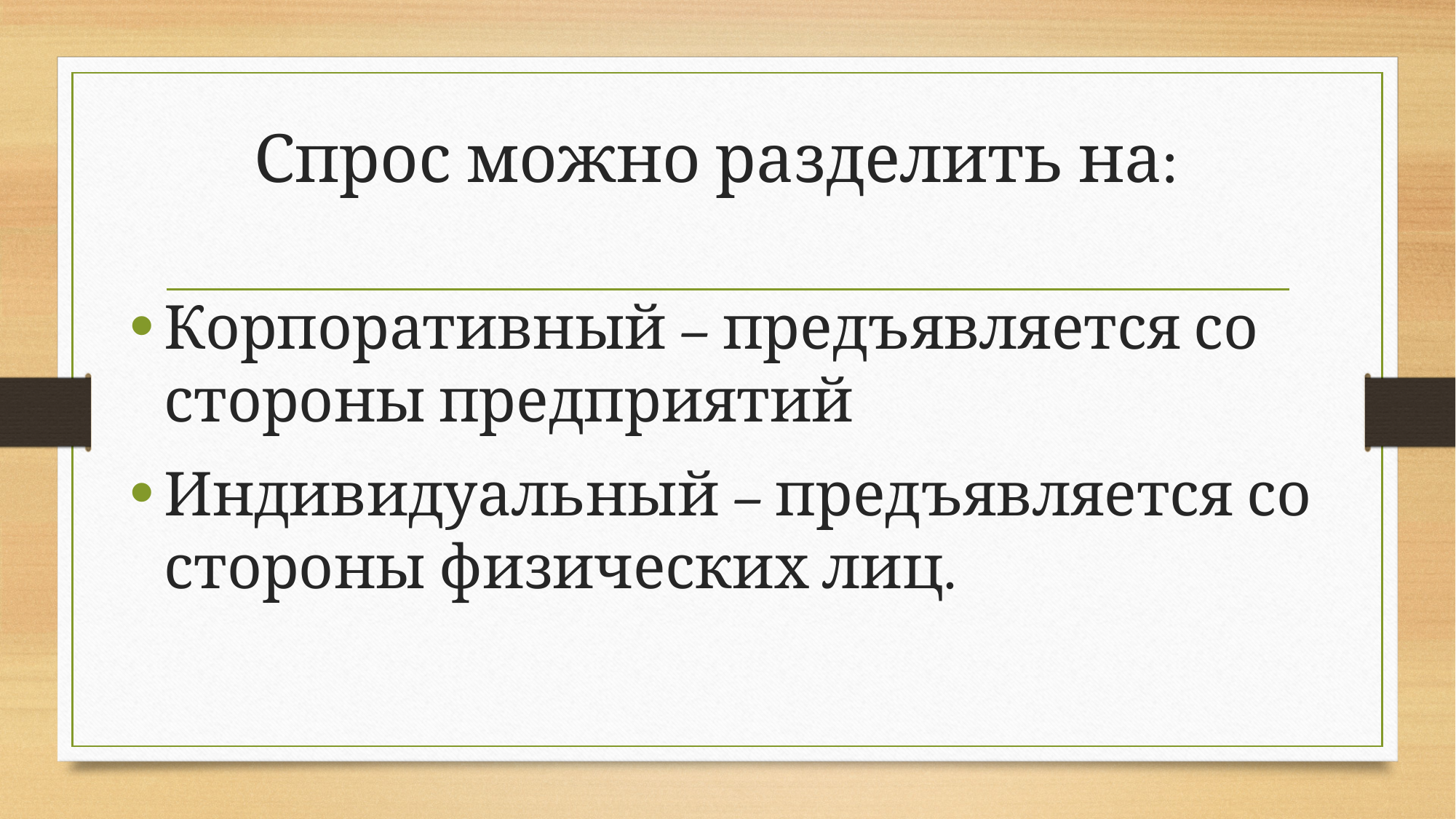

# Спрос можно разделить на:
Корпоративный – предъявляется со стороны предприятий
Индивидуальный – предъявляется со стороны физических лиц.